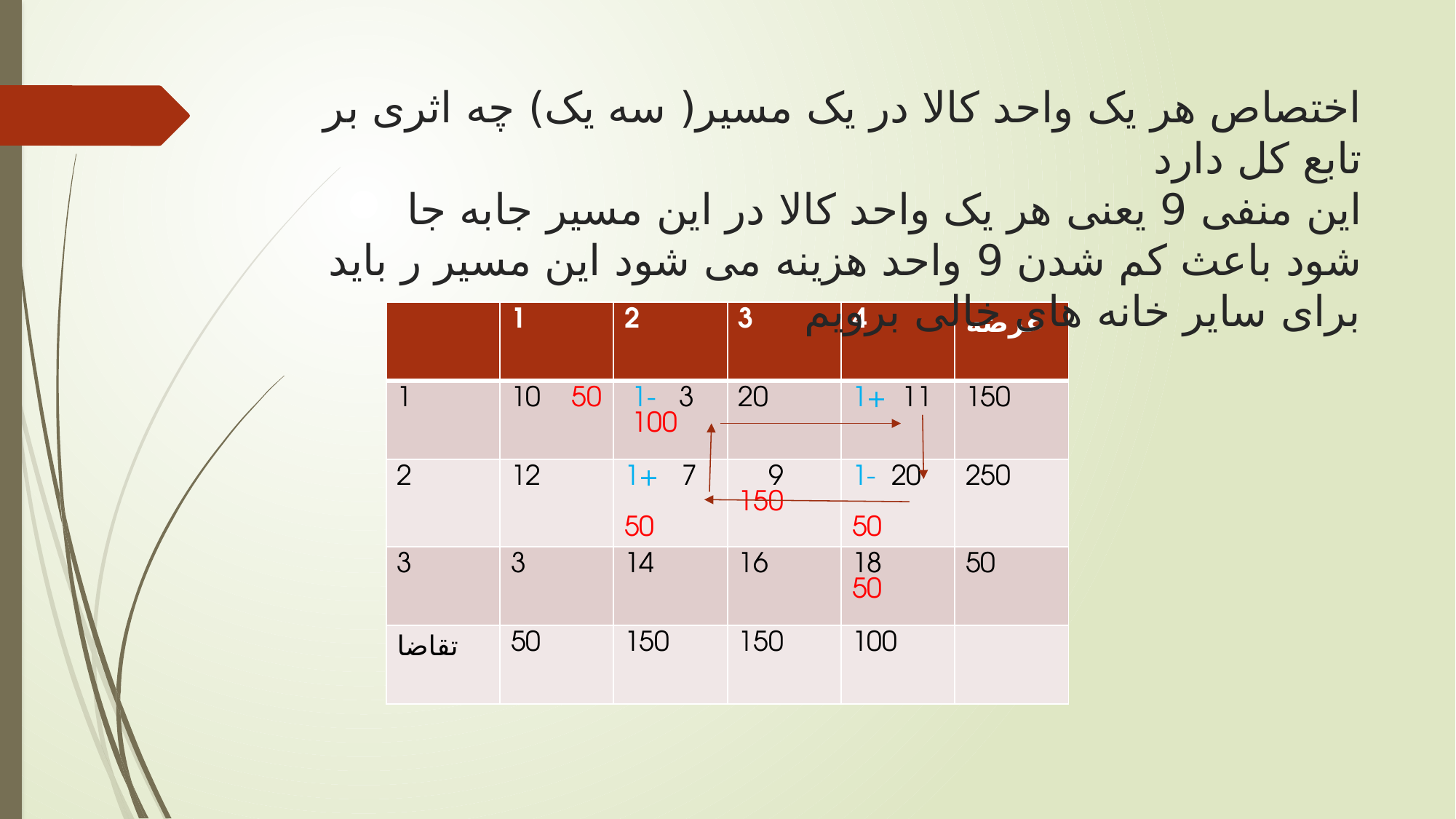

# اختصاص هر یک واحد کالا در یک مسیر( سه یک) چه اثری بر تابع کل دارد این منفی 9 یعنی هر یک واحد کالا در این مسیر جابه جا شود باعث کم شدن 9 واحد هزینه می شود این مسیر ر باید برای سایر خانه های خالی برویم                                                                                                                                                                                                                                                                                                                                                                                                                                                                                                                                                                                                                                                                                                                                                                                                                                                                                                                                                                                                                                                 5 5-  = 3  -  7  +  20  -  11
|  | 1 | 2 | 3 | 4 | عرضه |
| --- | --- | --- | --- | --- | --- |
| 1 | 10 50 | 1- 3 100 | 20 | 1+ 11 | 150 |
| 2 | 12 | 1+ 7 50 | 9 150 | 1- 20 50 | 250 |
| 3 | 3 | 14 | 16 | 18 50 | 50 |
| تقاضا | 50 | 150 | 150 | 100 |  |